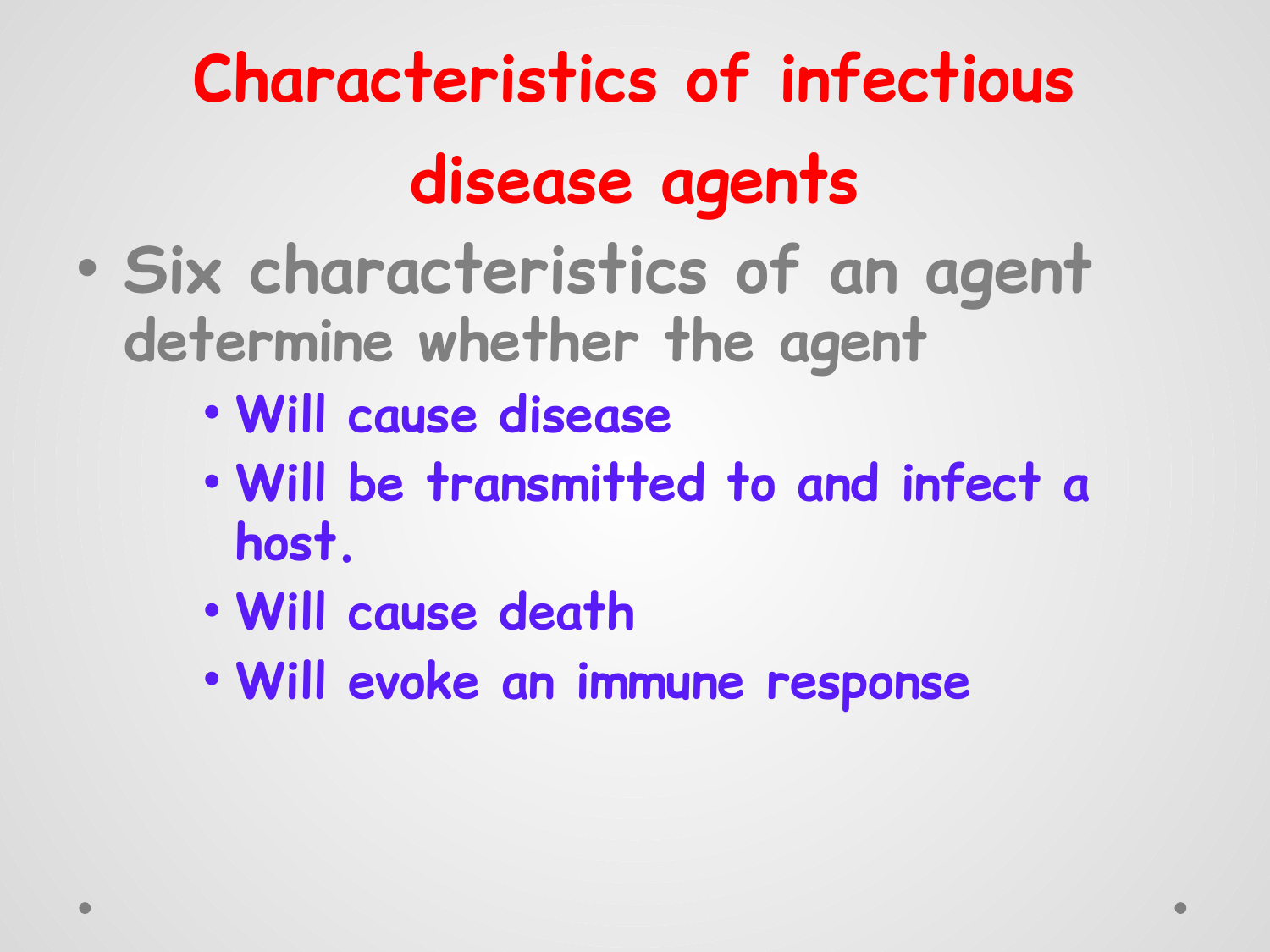

# Characteristics of infectious disease agents
Six characteristics of an agent determine whether the agent
Will cause disease
Will be transmitted to and infect a host.
Will cause death
Will evoke an immune response